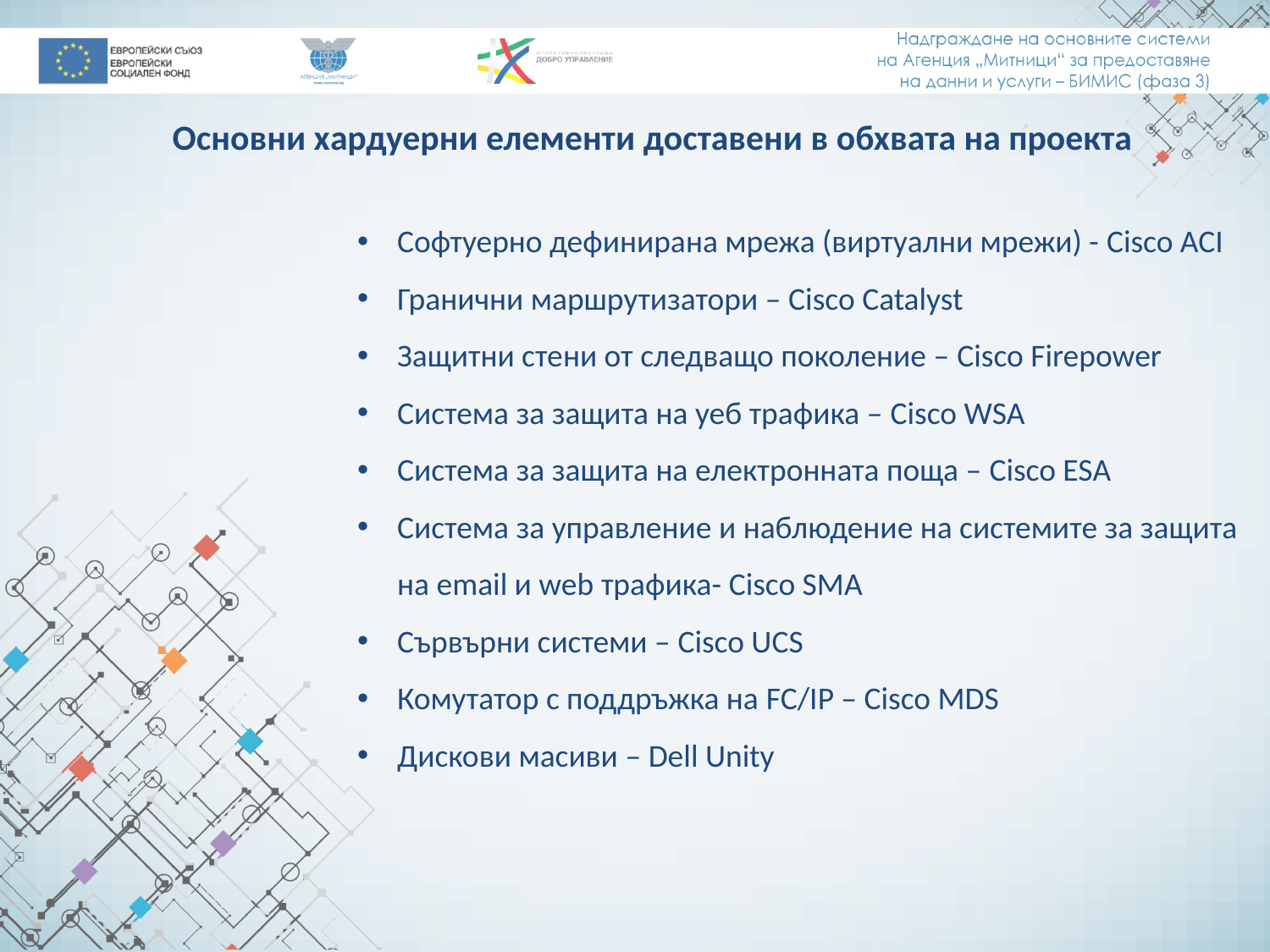

Основни хардуерни елементи доставени в обхвата на проекта

Софтуерно дефинирана мрежа (виртуални мрежи) - Cisco ACI
Гранични маршрутизатори – Cisco Catalyst
Защитни стени от следващо поколение – Cisco Firepower
Система за защита на уеб трафика – Cisco WSA
Система за защита на електронната поща – Cisco ESA
Система за управление и наблюдение на системите за защита на email и web трафика- Cisco SMA
Сървърни системи – Cisco UCS
Комутатор с поддръжка на FC/IP – Cisco MDS
Дискови масиви – Dell Unity